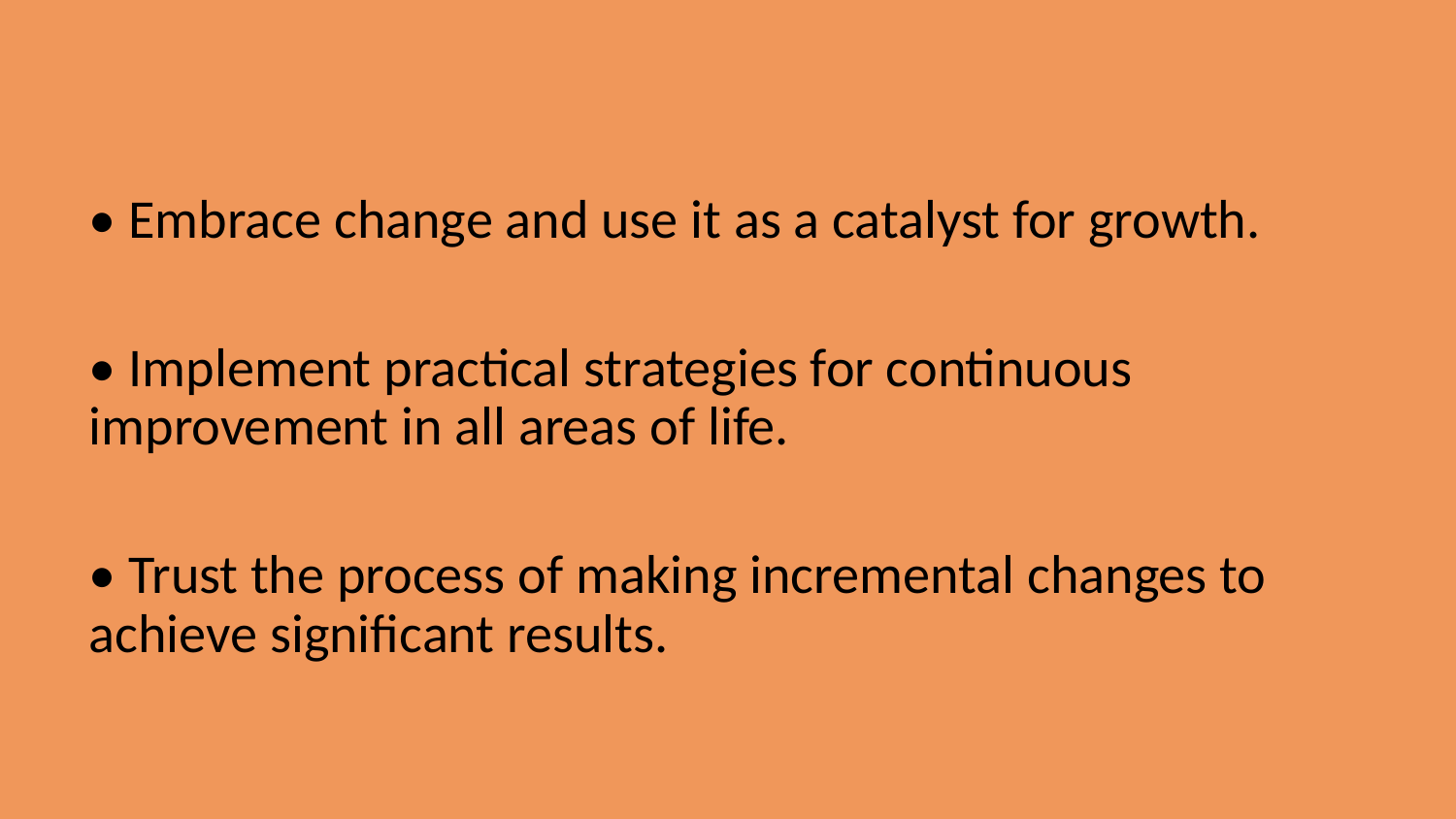

• Embrace change and use it as a catalyst for growth.

• Implement practical strategies for continuous improvement in all areas of life.

• Trust the process of making incremental changes to achieve significant results.